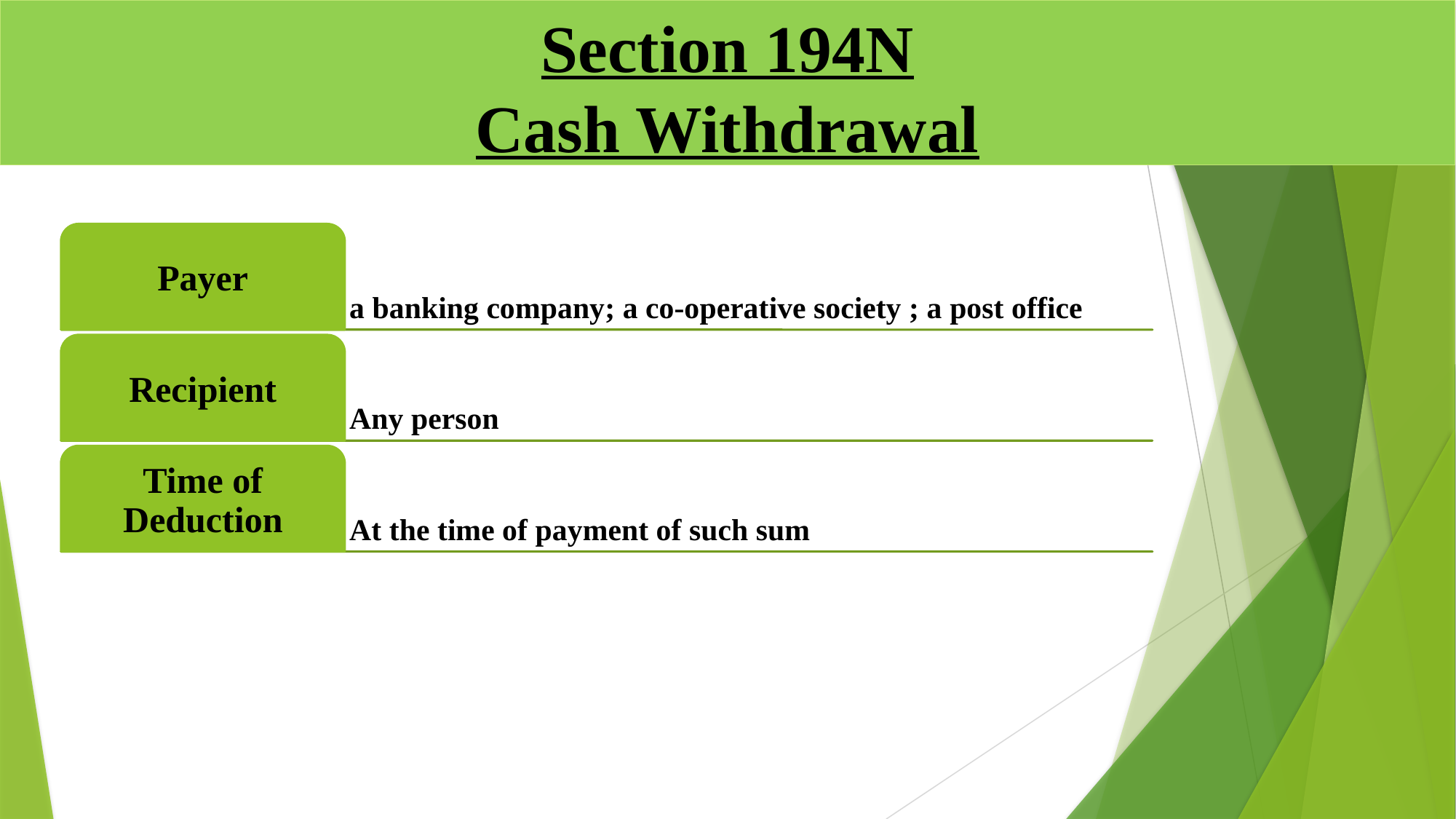

# Section 194N Cash Withdrawal
a banking company; a co-operative society ; a post office
Payer
Any person
Recipient
At the time of payment of such sum
Time of Deduction